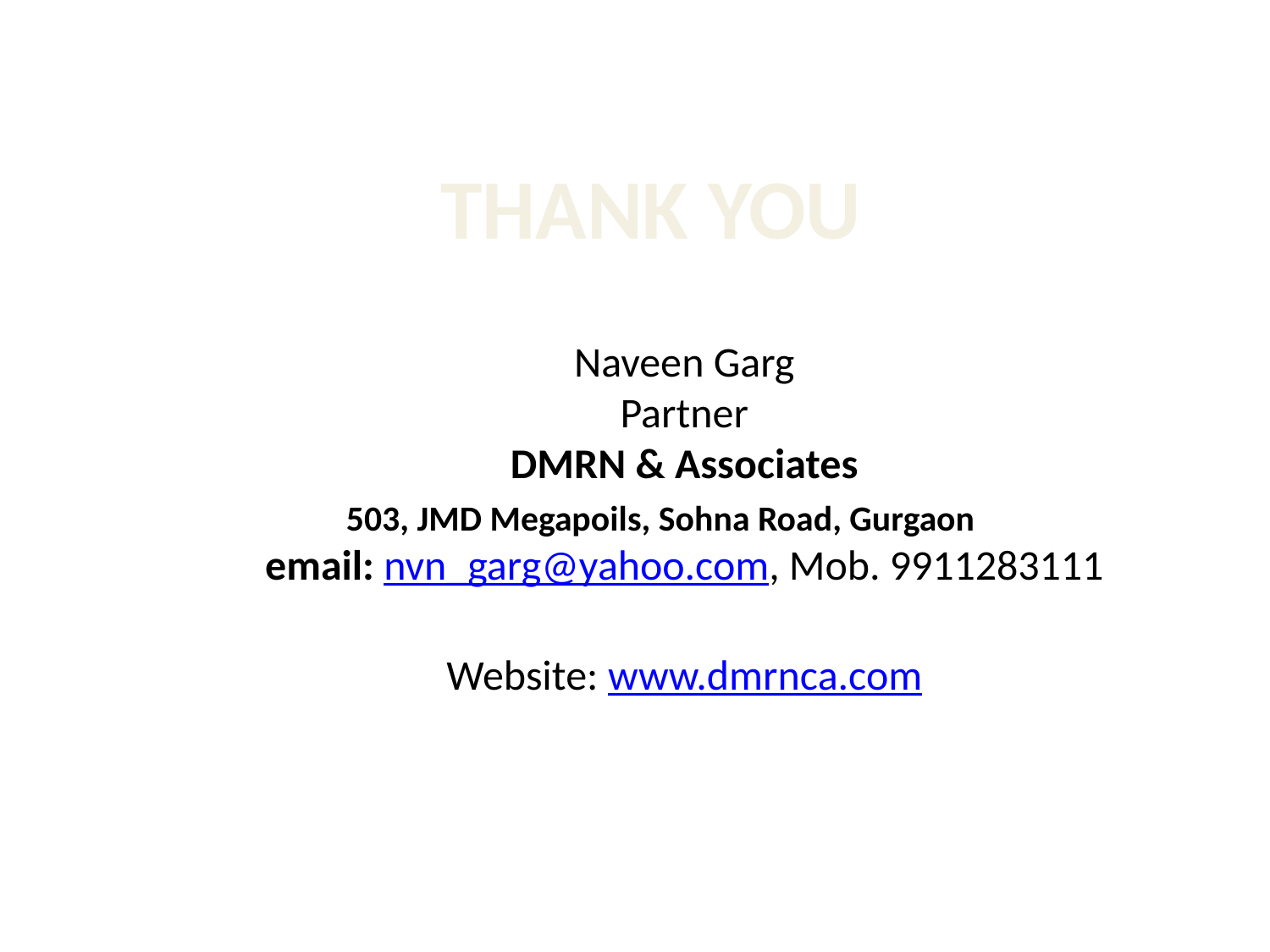

THANK YOU
Naveen Garg
Partner
DMRN & Associates
503, JMD Megapoils, Sohna Road, Gurgaon
email: nvn_garg@yahoo.com, Mob. 9911283111
Website: www.dmrnca.com